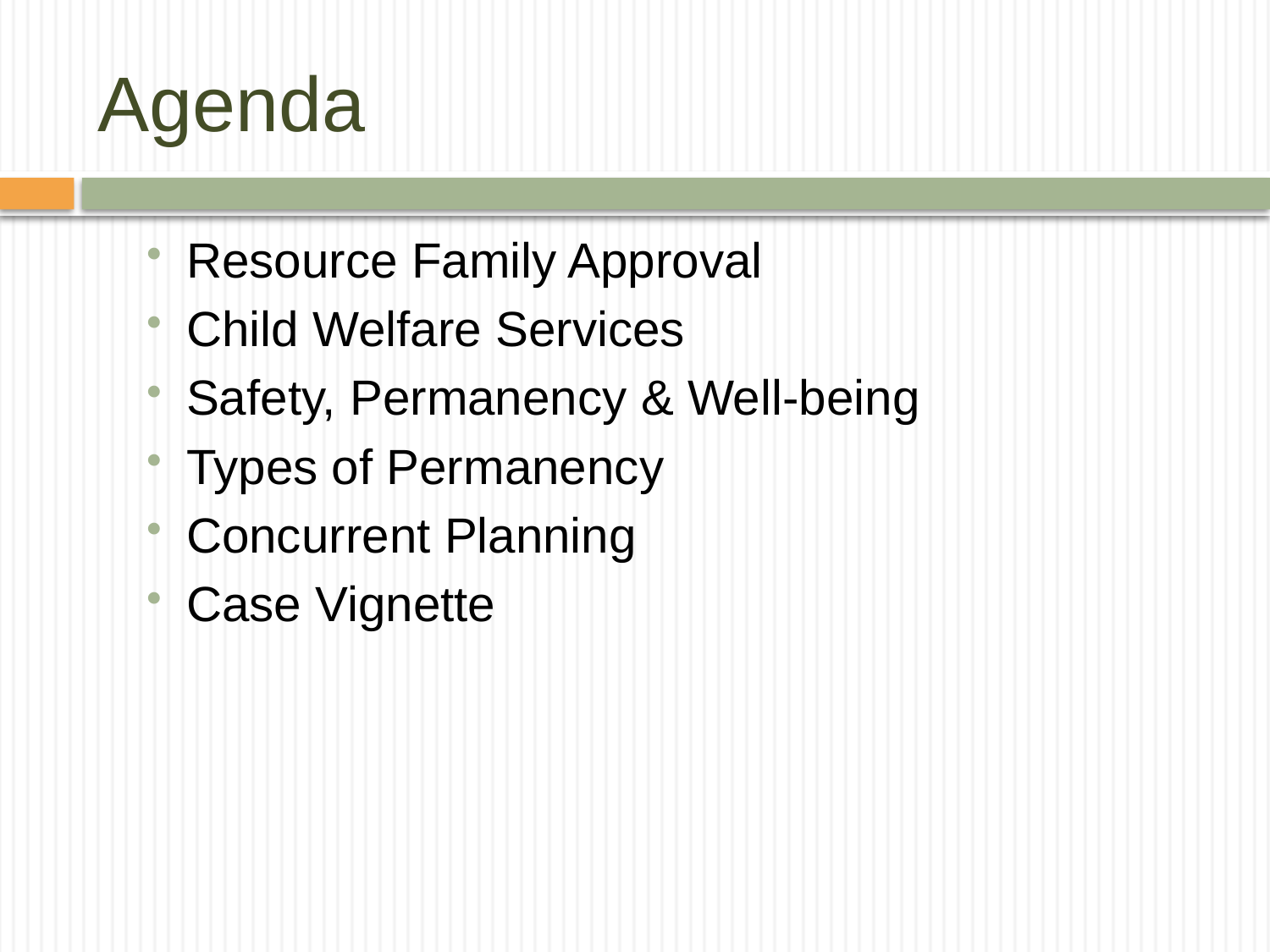

# Agenda
Resource Family Approval
Child Welfare Services
Safety, Permanency & Well-being
Types of Permanency
Concurrent Planning
Case Vignette